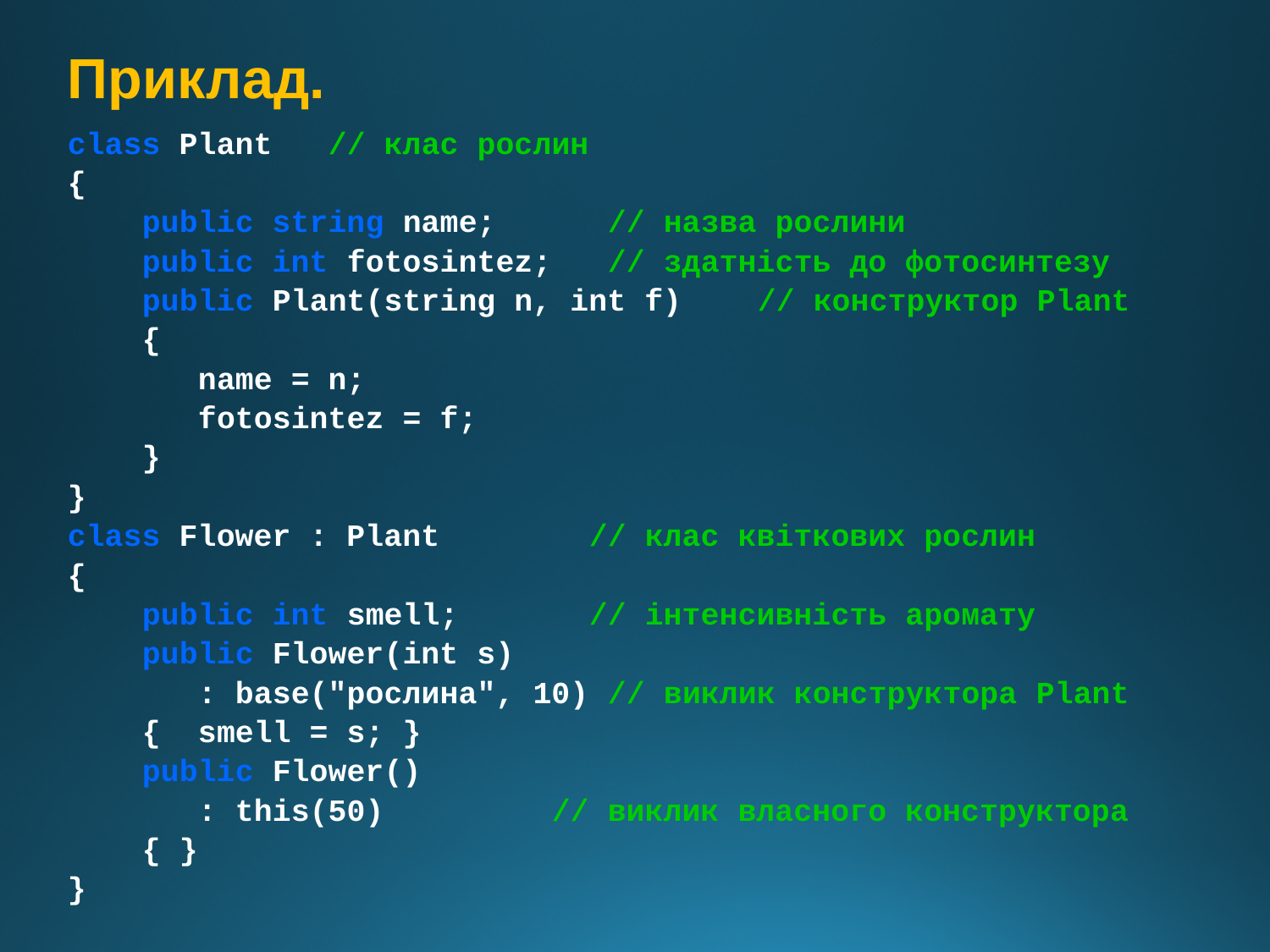

# Приклад.
class Plant   // клас рослин
{
    public string name;      // назва рослини
    public int fotosintez;   // здатність до фотосинтезу
    public Plant(string n, int f)	 // конструктор Plant
    {
       name = n;
       fotosintez = f;
    }
}
class Flower : Plant        // клас квіткових рослин
{
    public int smell;       // інтенсивність аромату
    public Flower(int s)
       : base("рослина", 10) // виклик конструктора Plant
    {  smell = s; }
    public Flower()
       : this(50)         // виклик власного конструктора
    { }
}